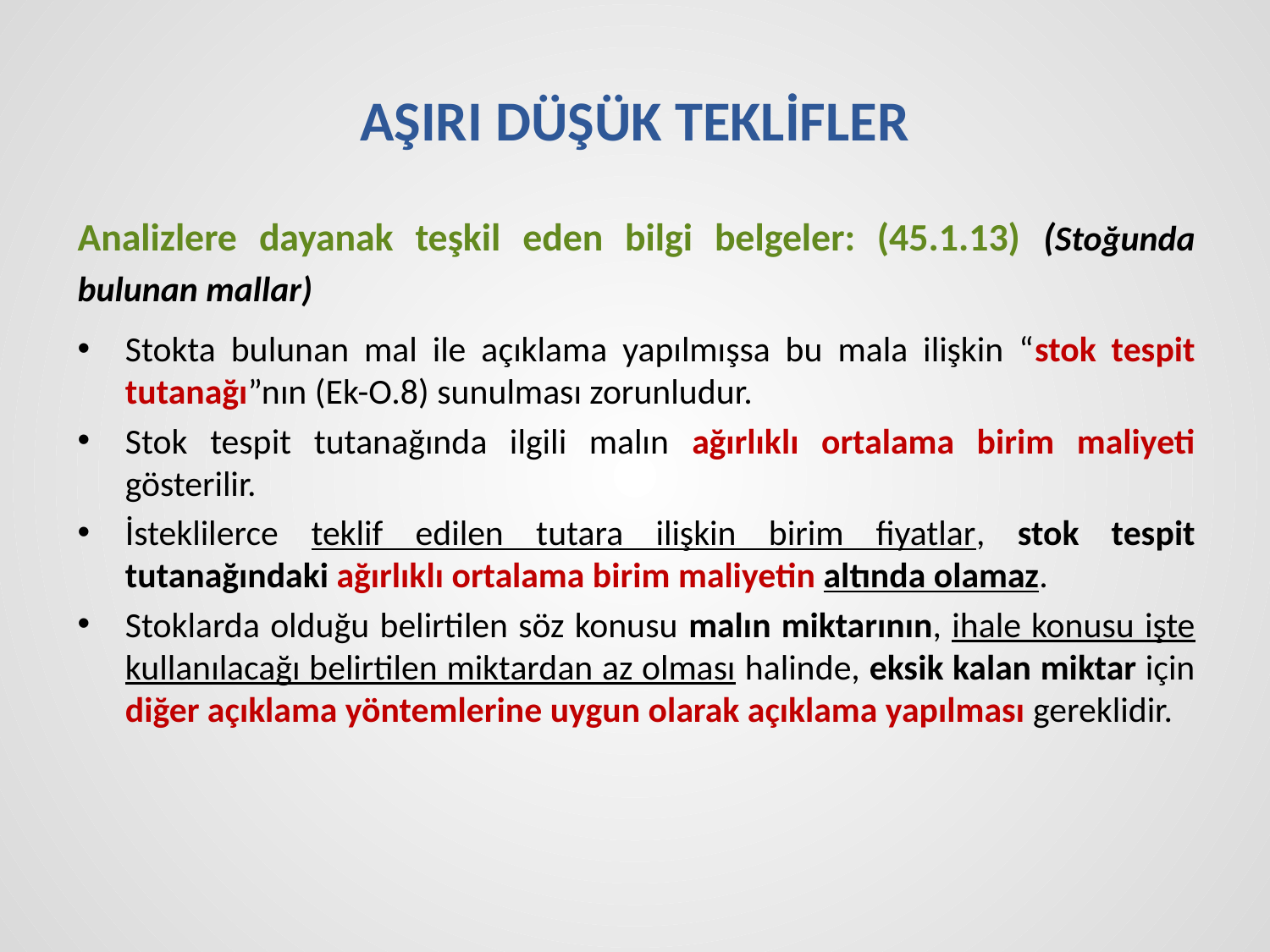

# AŞIRI DÜŞÜK TEKLİFLER
Analizlere dayanak teşkil eden bilgi belgeler: (45.1.13) (Stoğunda bulunan mallar)
Stokta bulunan mal ile açıklama yapılmışsa bu mala ilişkin “stok tespit tutanağı”nın (Ek-O.8) sunulması zorunludur.
Stok tespit tutanağında ilgili malın ağırlıklı ortalama birim maliyeti gösterilir.
İsteklilerce teklif edilen tutara ilişkin birim fiyatlar, stok tespit tutanağındaki ağırlıklı ortalama birim maliyetin altında olamaz.
Stoklarda olduğu belirtilen söz konusu malın miktarının, ihale konusu işte kullanılacağı belirtilen miktardan az olması halinde, eksik kalan miktar için diğer açıklama yöntemlerine uygun olarak açıklama yapılması gereklidir.